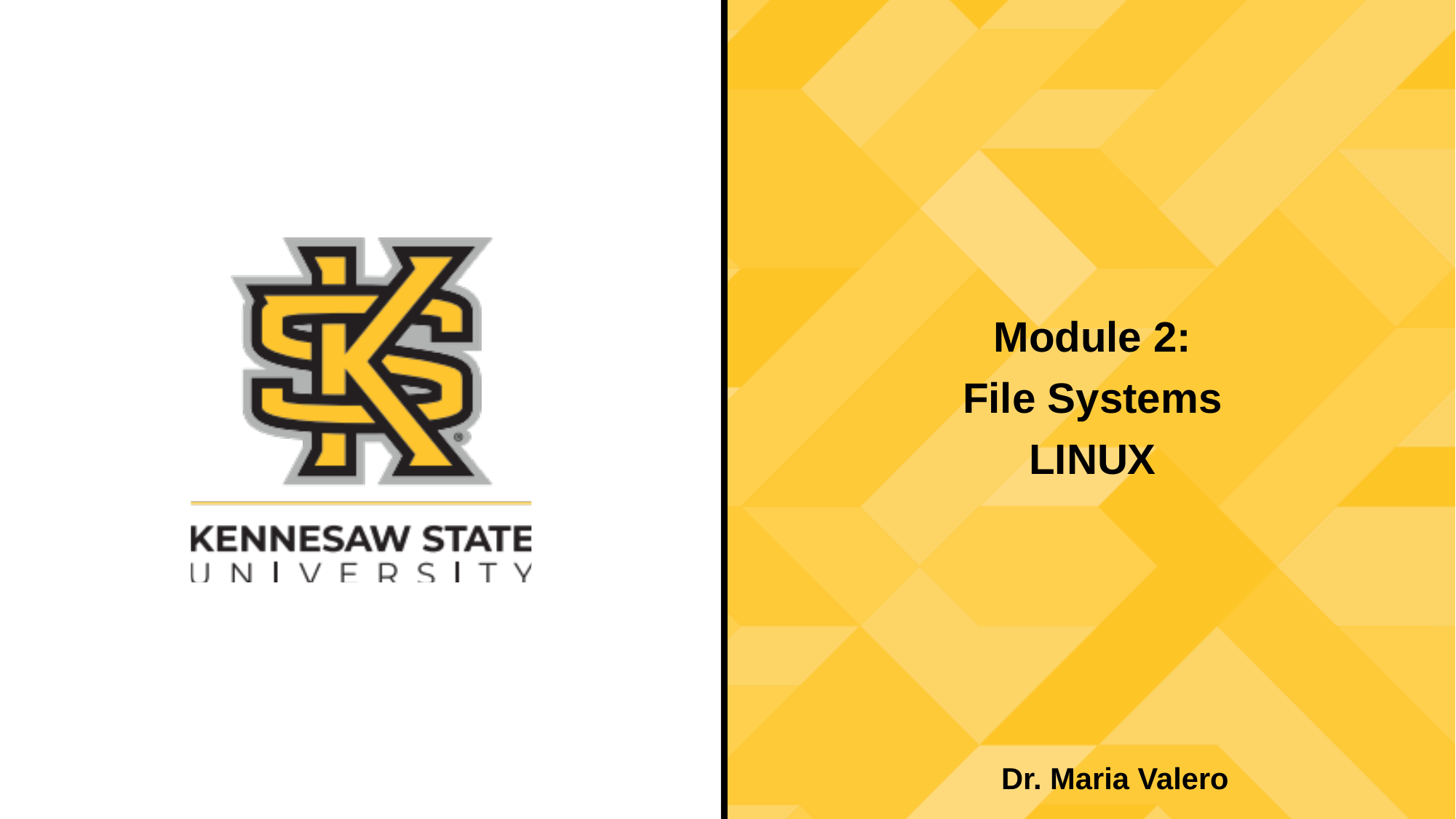

Module 2:
File Systems
LINUX
Dr. Maria Valero